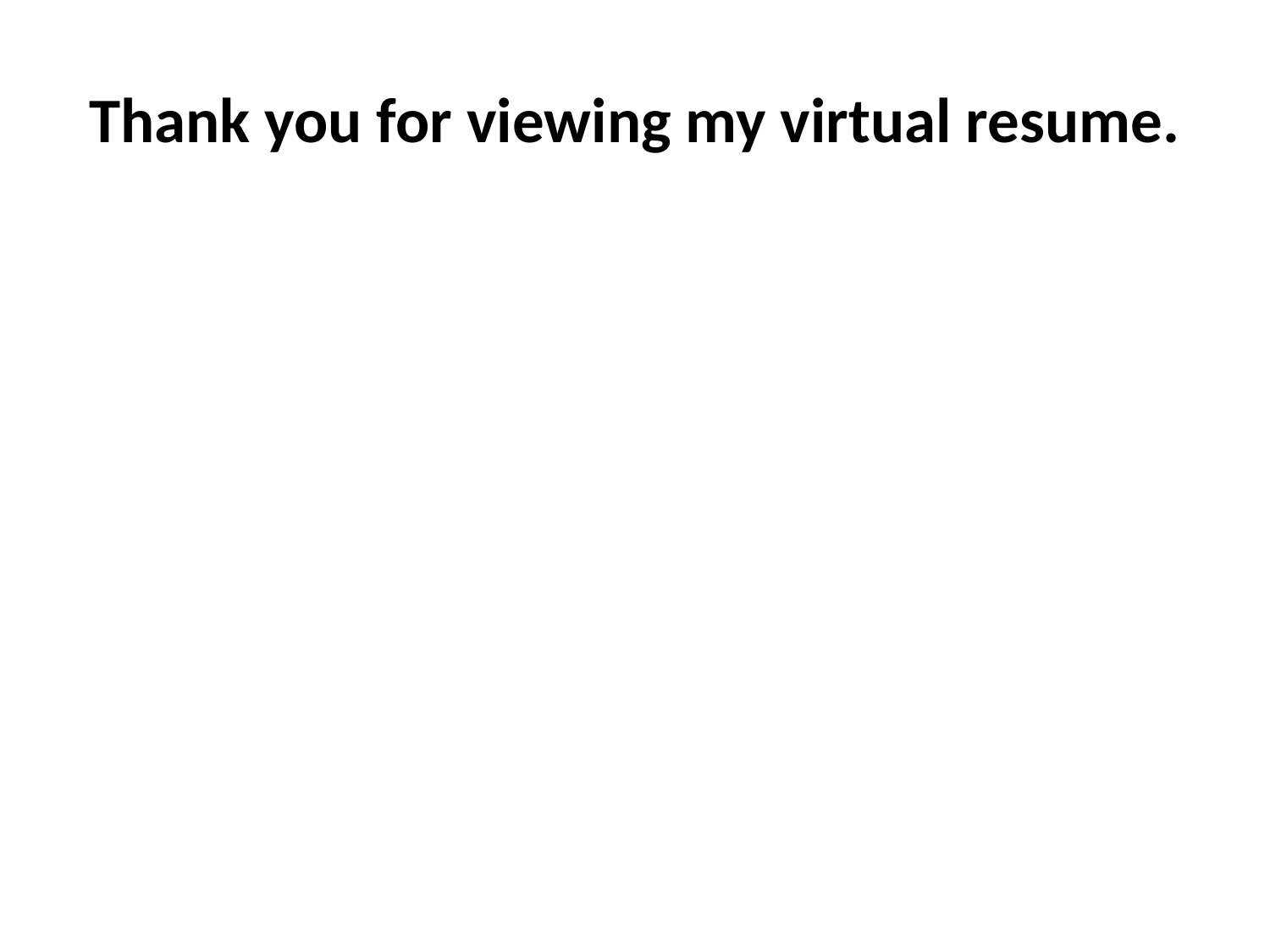

# Thank you for viewing my virtual resume.